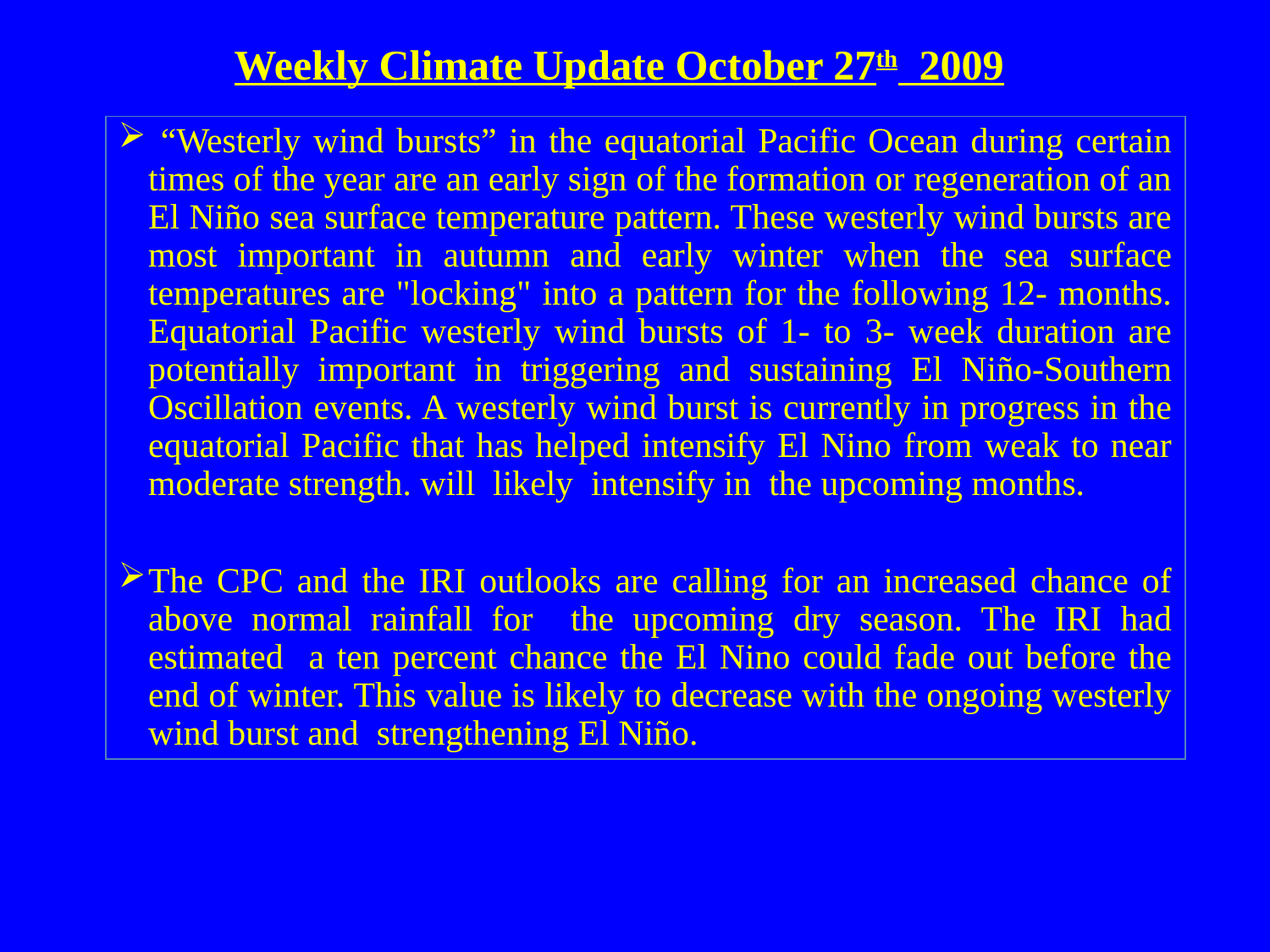

Weekly Climate Update October 27th  2009
 “Westerly wind bursts” in the equatorial Pacific Ocean during certain times of the year are an early sign of the formation or regeneration of an El Niño sea surface temperature pattern. These westerly wind bursts are most important in autumn and early winter when the sea surface temperatures are "locking" into a pattern for the following 12- months. Equatorial Pacific westerly wind bursts of 1- to 3- week duration are potentially important in triggering and sustaining El Niño-Southern Oscillation events. A westerly wind burst is currently in progress in the equatorial Pacific that has helped intensify El Nino from weak to near moderate strength. will  likely  intensify in  the upcoming months.

The CPC and the IRI outlooks are calling for an increased chance of above normal rainfall for  the upcoming dry season. The IRI had estimated  a ten percent chance the El Nino could fade out before the end of winter. This value is likely to decrease with the ongoing westerly wind burst and  strengthening El Niño.